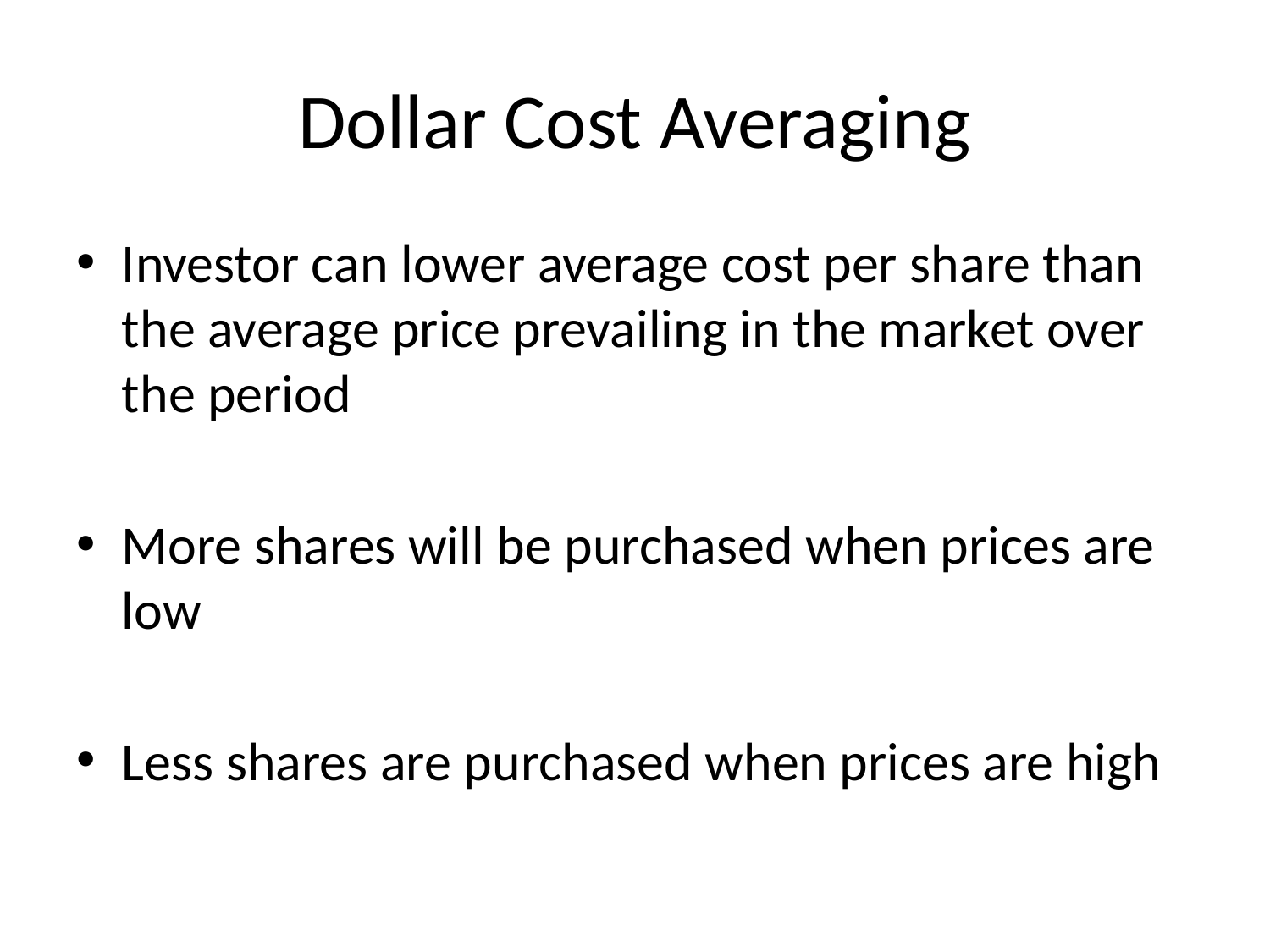

# Dollar Cost Averaging
Investor can lower average cost per share than the average price prevailing in the market over the period

More shares will be purchased when prices are low

Less shares are purchased when prices are high